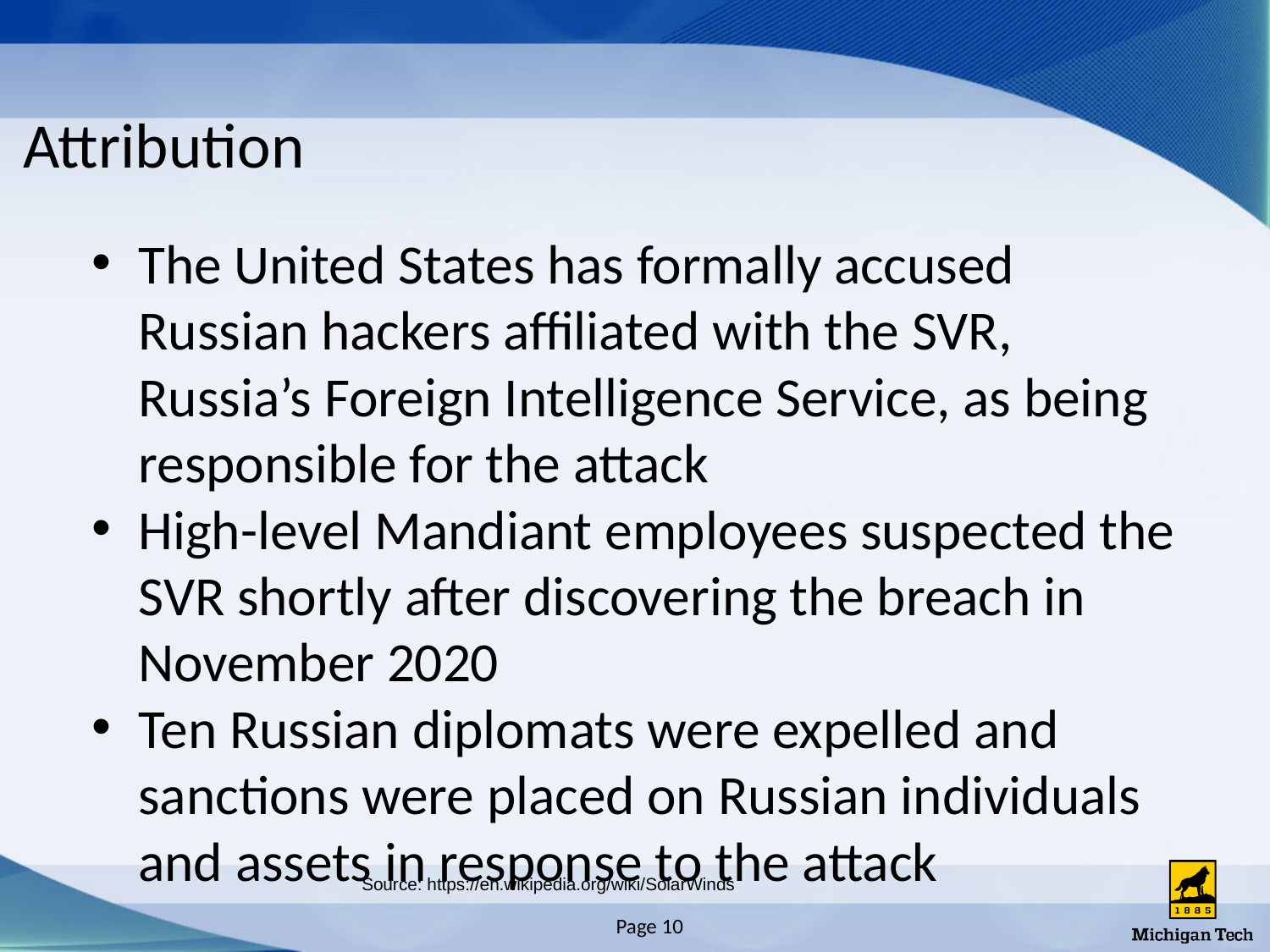

# Attribution
The United States has formally accused Russian hackers affiliated with the SVR, Russia’s Foreign Intelligence Service, as being responsible for the attack
High-level Mandiant employees suspected the SVR shortly after discovering the breach in November 2020
Ten Russian diplomats were expelled and sanctions were placed on Russian individuals and assets in response to the attack
Source: https://en.wikipedia.org/wiki/SolarWinds